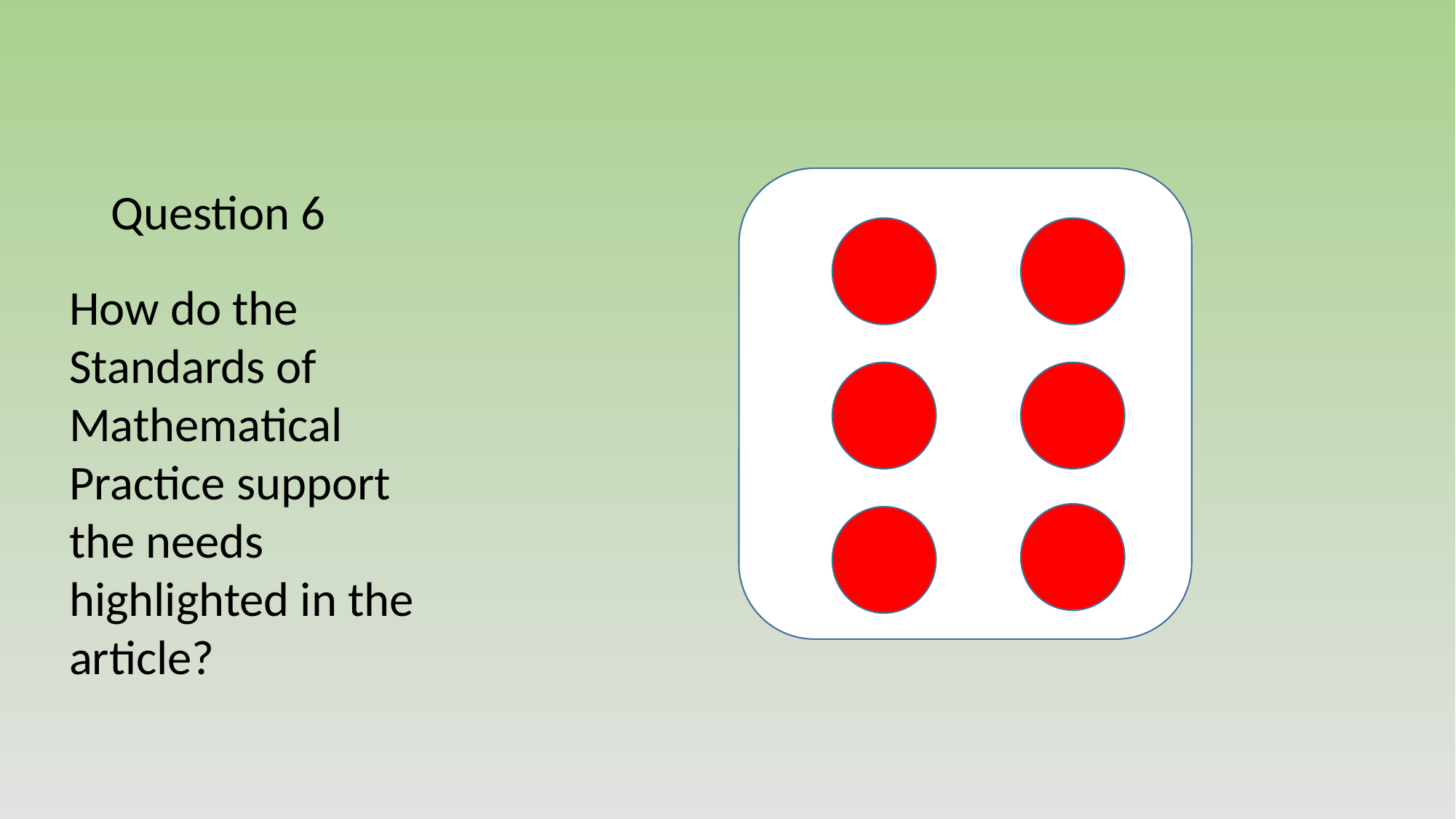

# Question 6

How do the Standards of Mathematical Practice support the needs highlighted in the article?